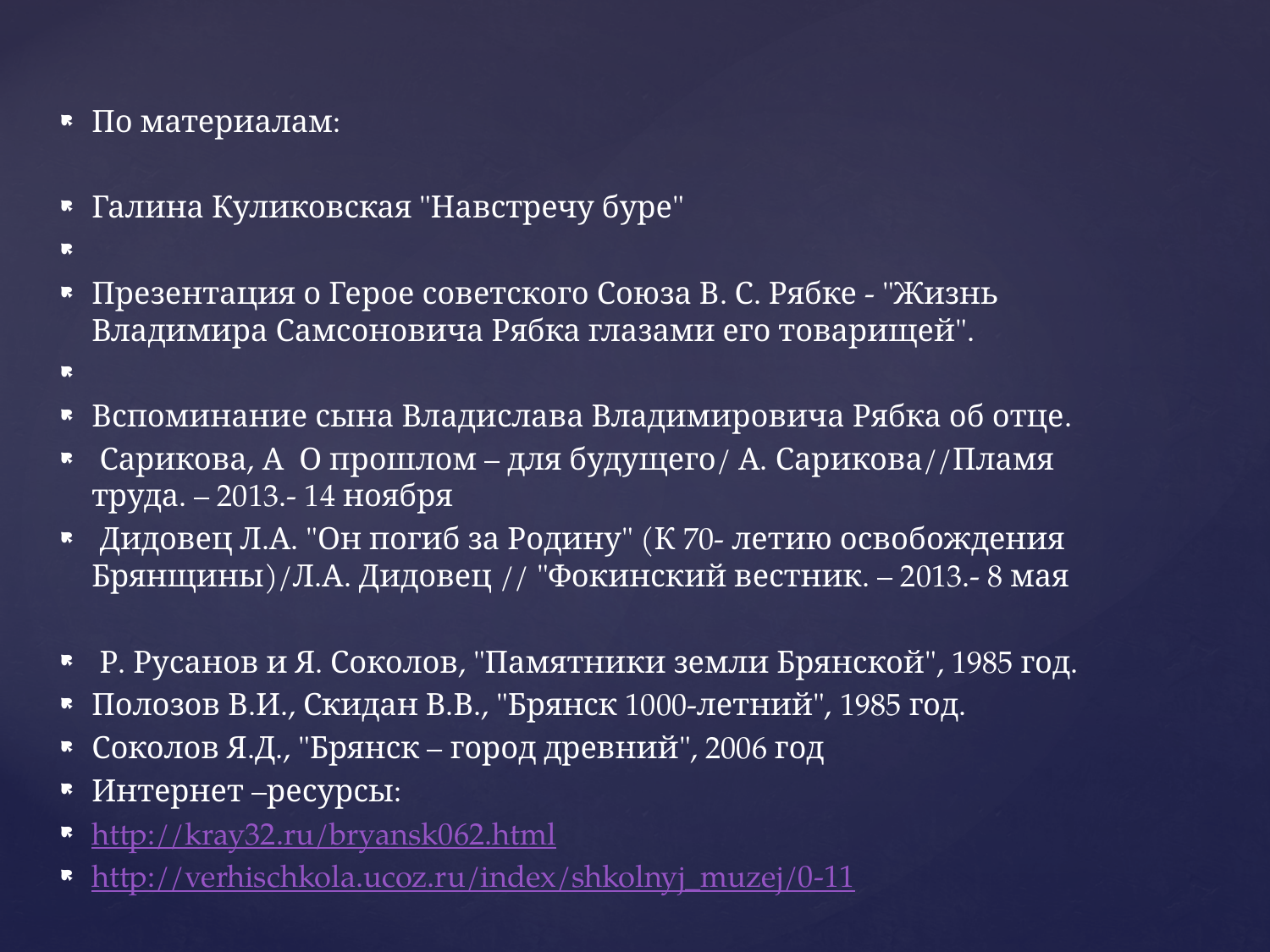

По материалам:

Галина Куликовская "Навстречу буре"

Презентация о Герое советского Союза В. С. Рябке - "Жизнь Владимира Самсоновича Рябка глазами его товарищей".

Вспоминание сына Владислава Владимировича Рябка об отце.
 Сарикова, А  О прошлом – для будущего/ А. Сарикова//Пламя труда. – 2013.- 14 ноября
 Дидовец Л.А. "Он погиб за Родину" (К 70- летию освобождения Брянщины)/Л.А. Дидовец // "Фокинский вестник. – 2013.- 8 мая

 Р. Русанов и Я. Соколов, "Памятники земли Брянской", 1985 год.
Полозов В.И., Скидан В.В., "Брянск 1000-летний", 1985 год.
Соколов Я.Д., "Брянск – город древний", 2006 год
Интернет –ресурсы:
http://kray32.ru/bryansk062.html
http://verhischkola.ucoz.ru/index/shkolnyj_muzej/0-11

#